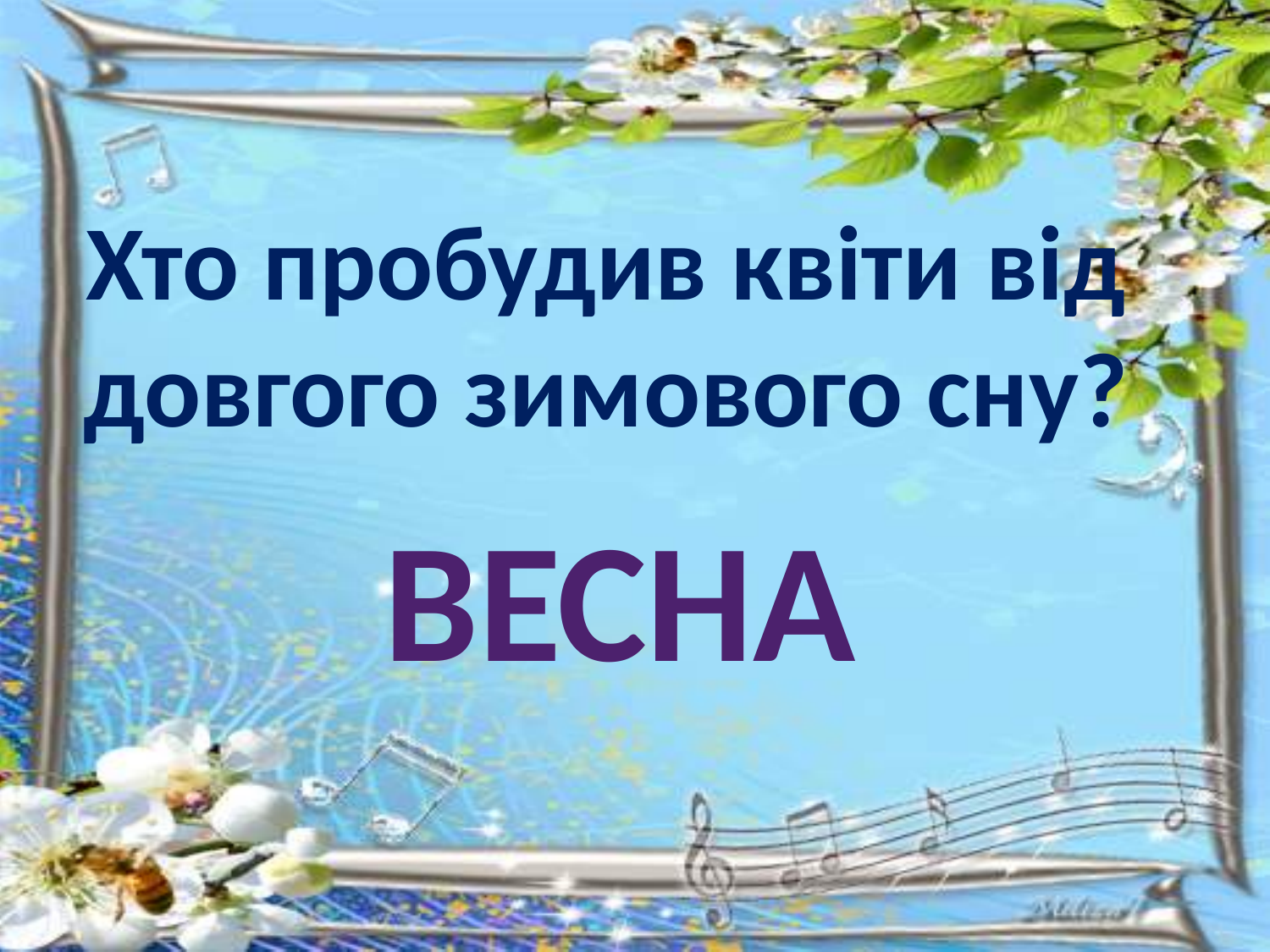

# Хто пробудив квіти від довгого зимового сну?
ВЕСНА